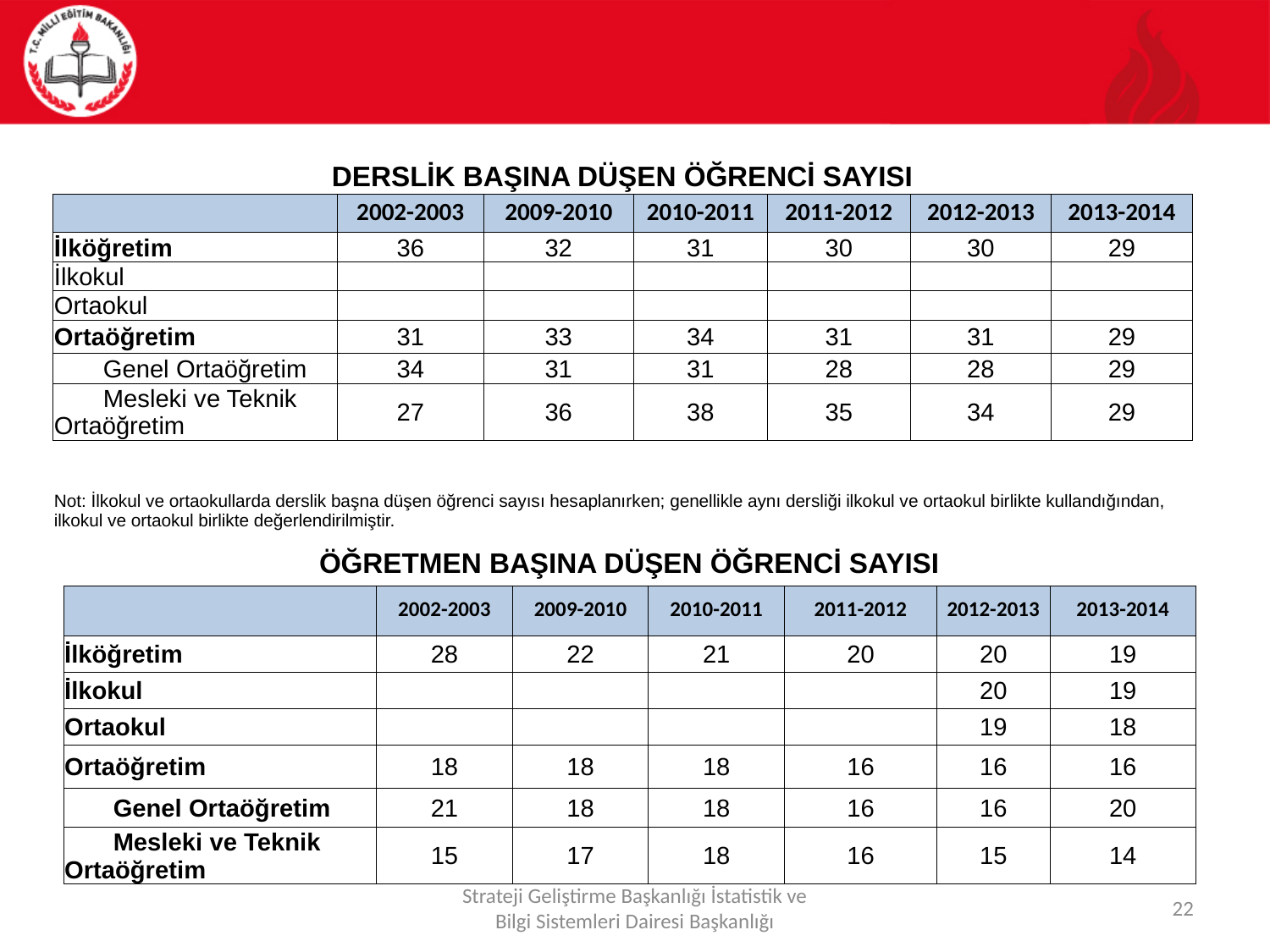

| DERSLİK BAŞINA DÜŞEN ÖĞRENCİ SAYISI |  |  |  |  |  |  |
| --- | --- | --- | --- | --- | --- | --- |
|  | 2002-2003 | 2009-2010 | 2010-2011 | 2011-2012 | 2012-2013 | 2013-2014 |
| İlköğretim | 36 | 32 | 31 | 30 | 30 | 29 |
| İlkokul |  |  |  |  |  |  |
| Ortaokul |  |  |  |  |  |  |
| Ortaöğretim | 31 | 33 | 34 | 31 | 31 | 29 |
| Genel Ortaöğretim | 34 | 31 | 31 | 28 | 28 | 29 |
| Mesleki ve Teknik Ortaöğretim | 27 | 36 | 38 | 35 | 34 | 29 |
|  |  |  |  |  |  |  |
|  |  |  |  |  |  |  |
| Not: İlkokul ve ortaokullarda derslik başna düşen öğrenci sayısı hesaplanırken; genellikle aynı dersliği ilkokul ve ortaokul birlikte kullandığından, ilkokul ve ortaokul birlikte değerlendirilmiştir. |  |  |  |  |  |  |
| ÖĞRETMEN BAŞINA DÜŞEN ÖĞRENCİ SAYISI |  |  |  |  |  |  |
| --- | --- | --- | --- | --- | --- | --- |
|  | 2002-2003 | 2009-2010 | 2010-2011 | 2011-2012 | 2012-2013 | 2013-2014 |
| İlköğretim | 28 | 22 | 21 | 20 | 20 | 19 |
| İlkokul |  |  |  |  | 20 | 19 |
| Ortaokul |  |  |  |  | 19 | 18 |
| Ortaöğretim | 18 | 18 | 18 | 16 | 16 | 16 |
| Genel Ortaöğretim | 21 | 18 | 18 | 16 | 16 | 20 |
| Mesleki ve Teknik Ortaöğretim | 15 | 17 | 18 | 16 | 15 | 14 |
Strateji Geliştirme Başkanlığı İstatistik ve Bilgi Sistemleri Dairesi Başkanlığı
22